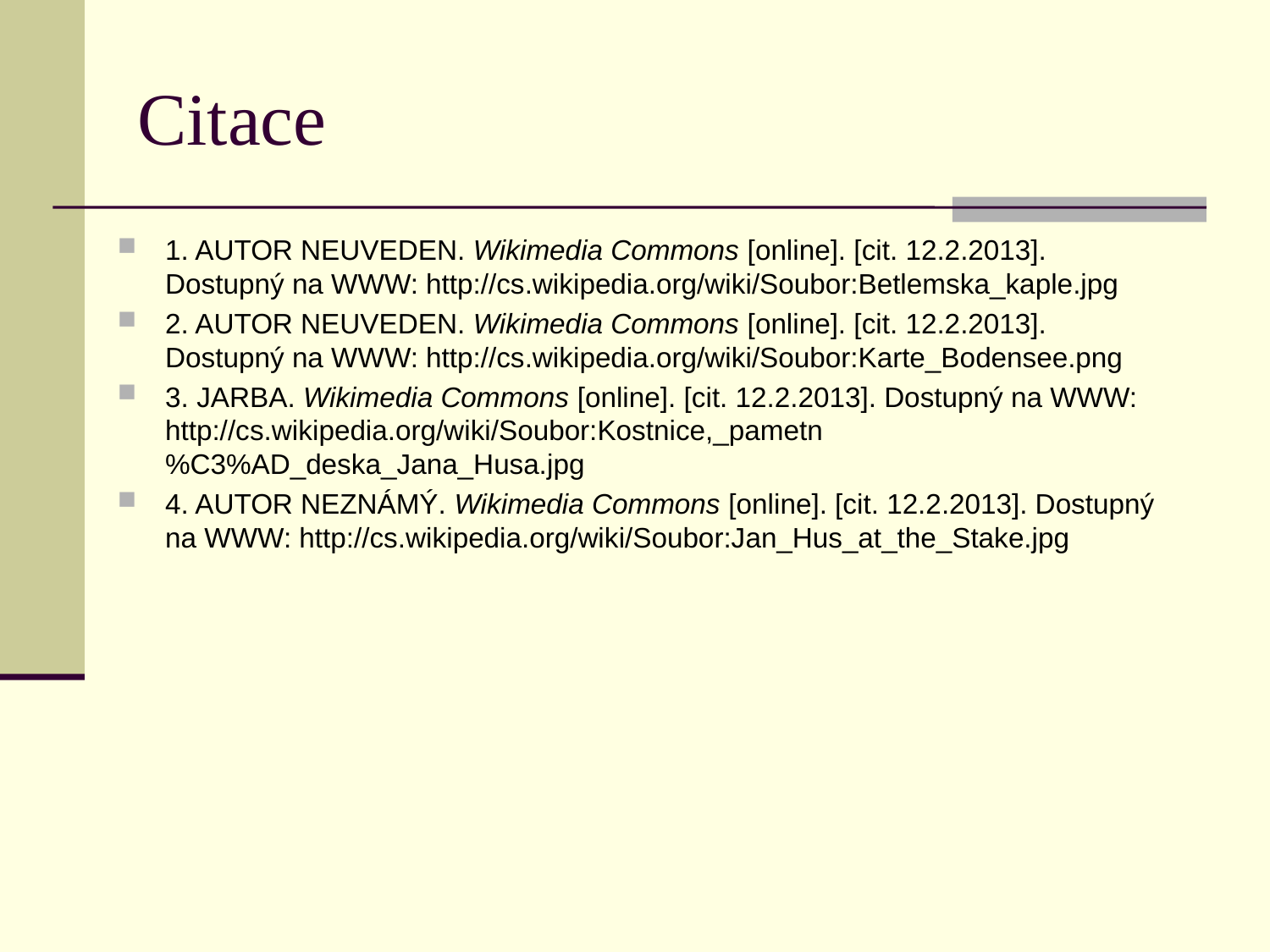

Citace
1. AUTOR NEUVEDEN. Wikimedia Commons [online]. [cit. 12.2.2013]. Dostupný na WWW: http://cs.wikipedia.org/wiki/Soubor:Betlemska_kaple.jpg
2. AUTOR NEUVEDEN. Wikimedia Commons [online]. [cit. 12.2.2013]. Dostupný na WWW: http://cs.wikipedia.org/wiki/Soubor:Karte_Bodensee.png
3. JARBA. Wikimedia Commons [online]. [cit. 12.2.2013]. Dostupný na WWW: http://cs.wikipedia.org/wiki/Soubor:Kostnice,_pametn%C3%AD_deska_Jana_Husa.jpg
4. AUTOR NEZNÁMÝ. Wikimedia Commons [online]. [cit. 12.2.2013]. Dostupný na WWW: http://cs.wikipedia.org/wiki/Soubor:Jan_Hus_at_the_Stake.jpg